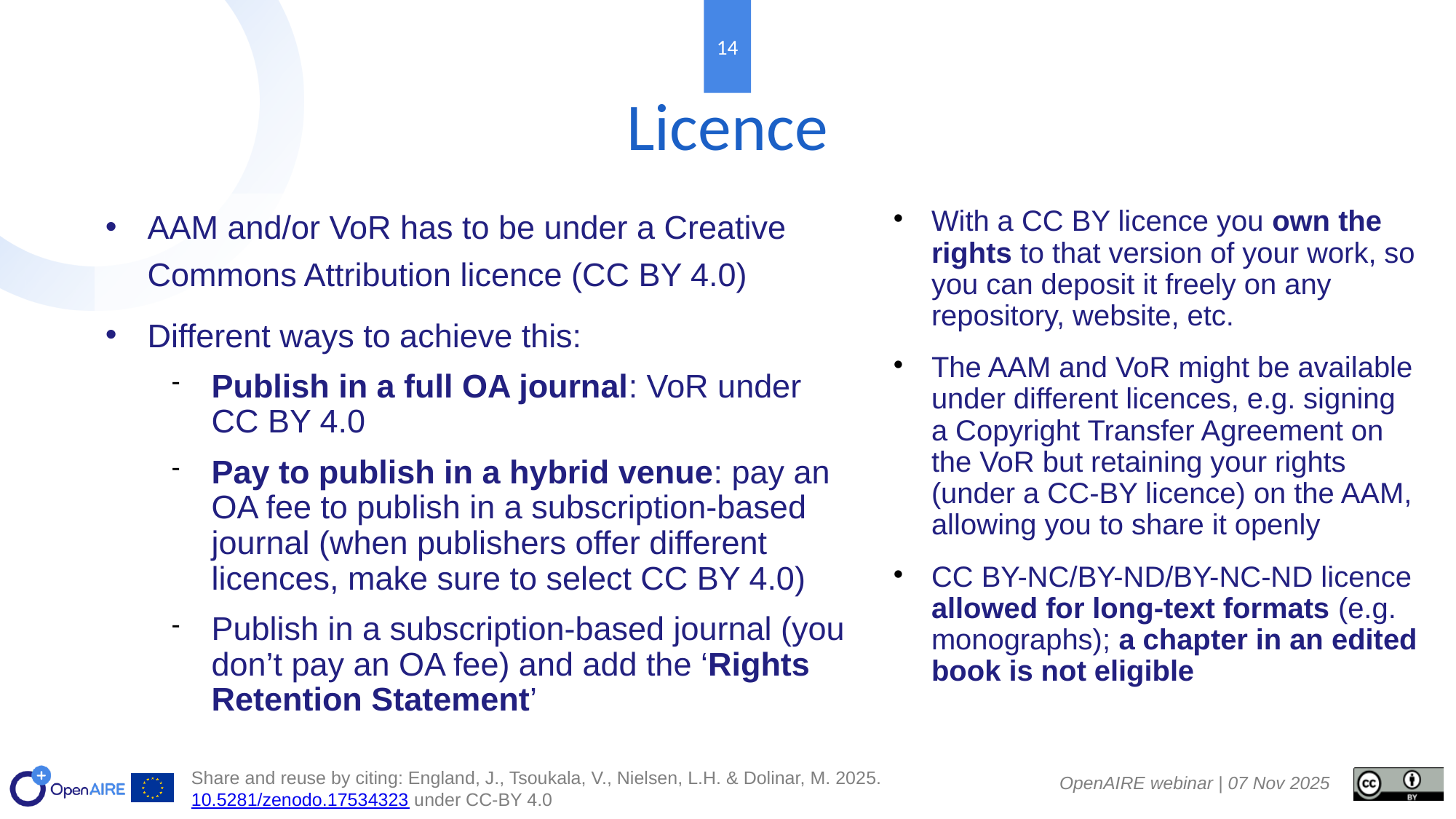

14
# Licence
AAM and/or VoR has to be under a Creative Commons Attribution licence (CC BY 4.0)
Different ways to achieve this:
Publish in a full OA journal: VoR under CC BY 4.0
Pay to publish in a hybrid venue: pay an OA fee to publish in a subscription-based journal (when publishers offer different licences, make sure to select CC BY 4.0)
Publish in a subscription-based journal (you don’t pay an OA fee) and add the ‘Rights Retention Statement’
With a CC BY licence you own the rights to that version of your work, so you can deposit it freely on any repository, website, etc.
The AAM and VoR might be available under different licences, e.g. signing a Copyright Transfer Agreement on the VoR but retaining your rights (under a CC-BY licence) on the AAM, allowing you to share it openly
CC BY-NC/BY-ND/BY-NC-ND licence allowed for long-text formats (e.g. monographs); a chapter in an edited book is not eligible